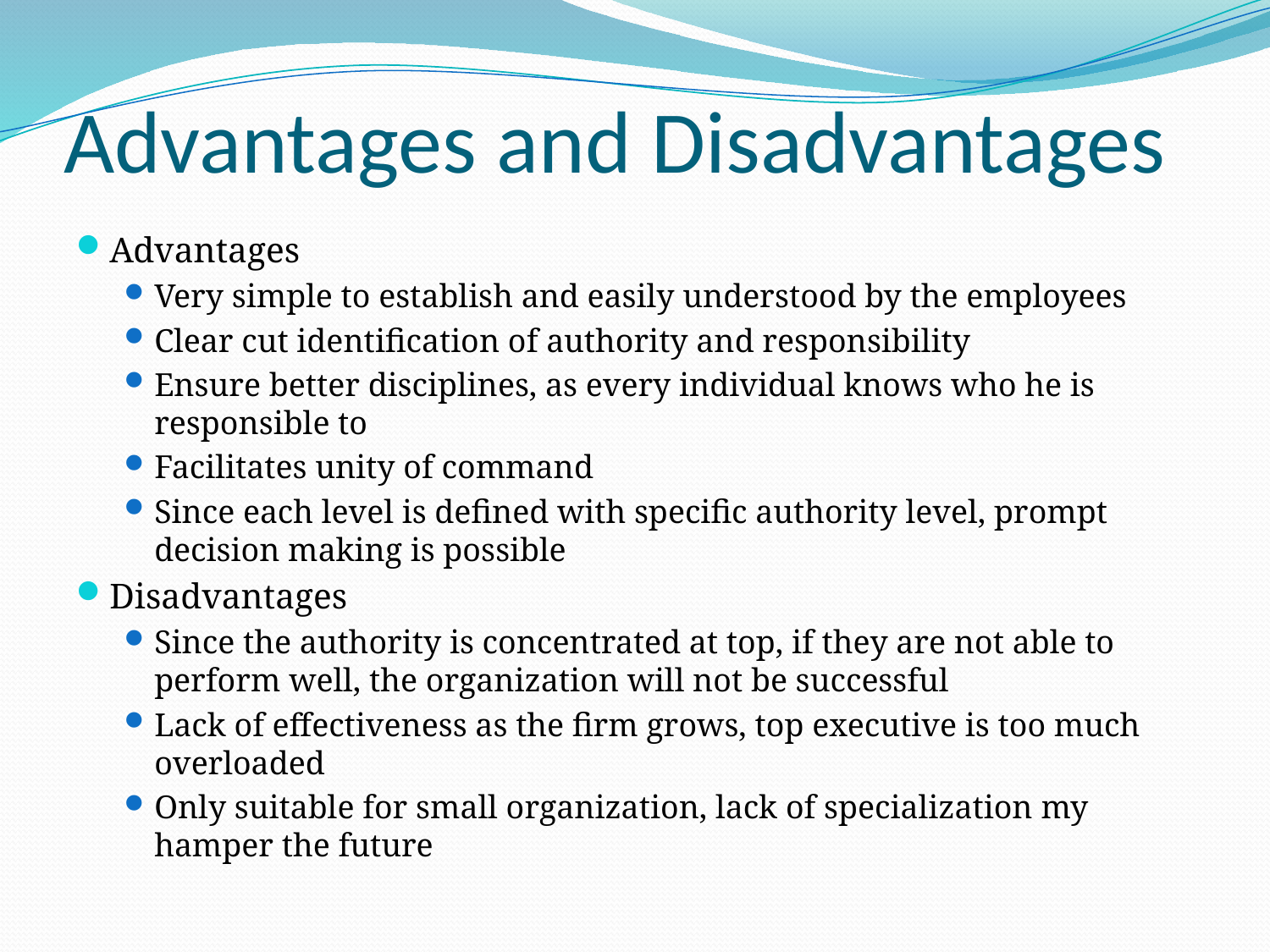

# Advantages and Disadvantages
Advantages
Very simple to establish and easily understood by the employees
Clear cut identification of authority and responsibility
Ensure better disciplines, as every individual knows who he is responsible to
Facilitates unity of command
Since each level is defined with specific authority level, prompt decision making is possible
Disadvantages
Since the authority is concentrated at top, if they are not able to perform well, the organization will not be successful
Lack of effectiveness as the firm grows, top executive is too much overloaded
Only suitable for small organization, lack of specialization my hamper the future